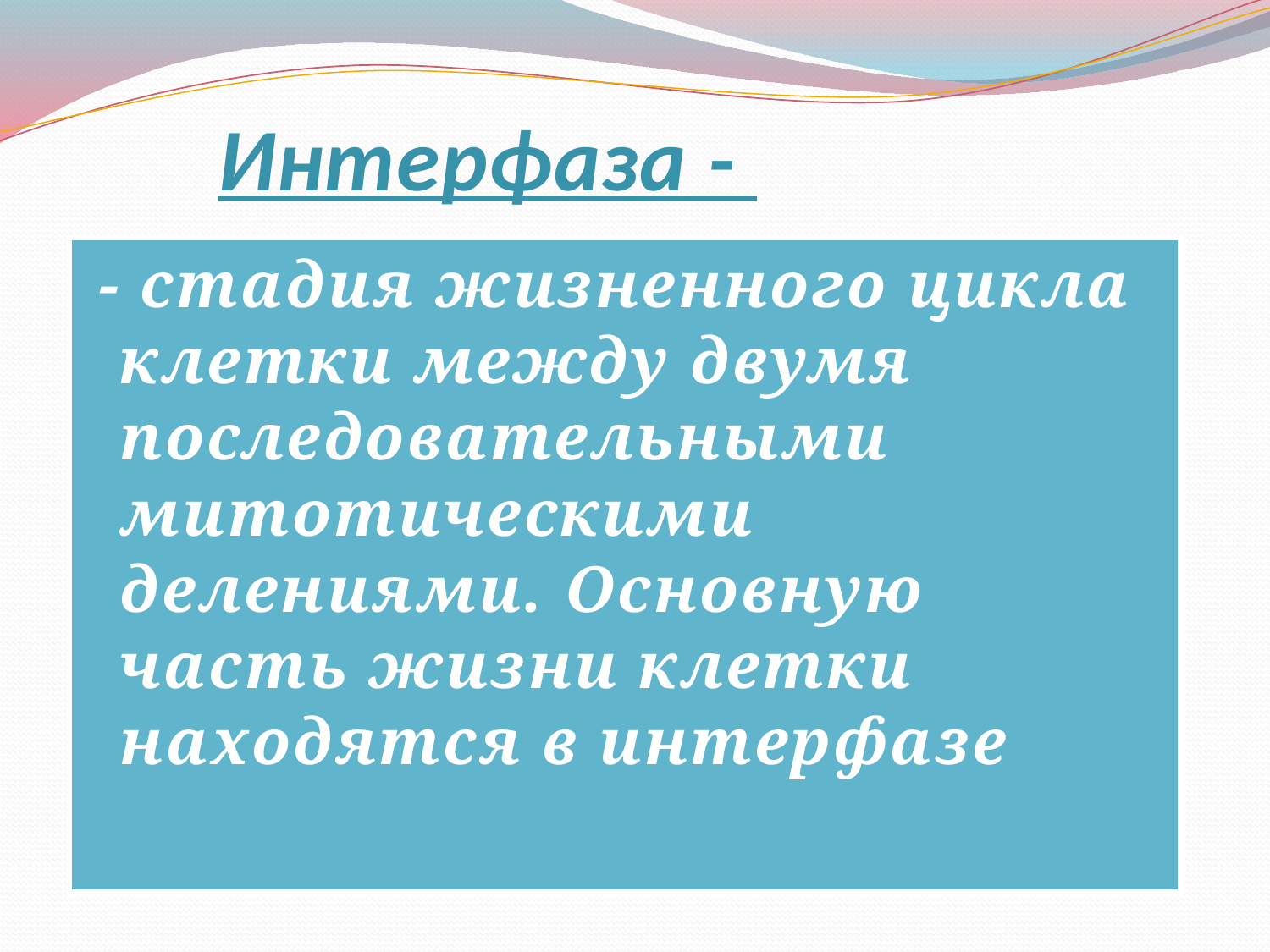

# Интерфаза -
 - стадия жизненного цикла клетки между двумя последовательными митотическими делениями. Основную часть жизни клетки находятся в интерфазе